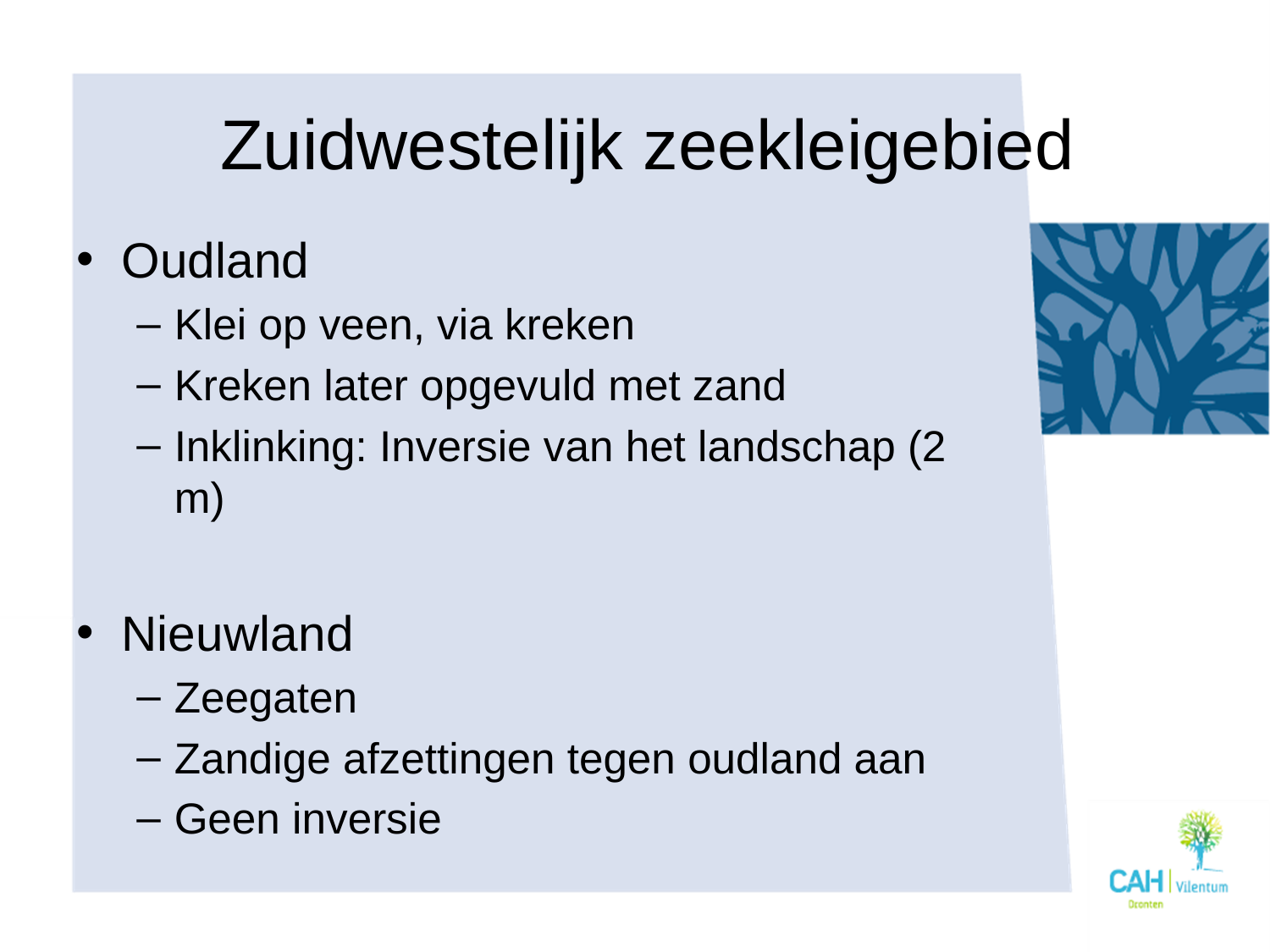

# Zuidwestelijk zeekleigebied
Oudland
Klei op veen, via kreken
Kreken later opgevuld met zand
Inklinking: Inversie van het landschap (2 m)

Nieuwland
Zeegaten
Zandige afzettingen tegen oudland aan
Geen inversie